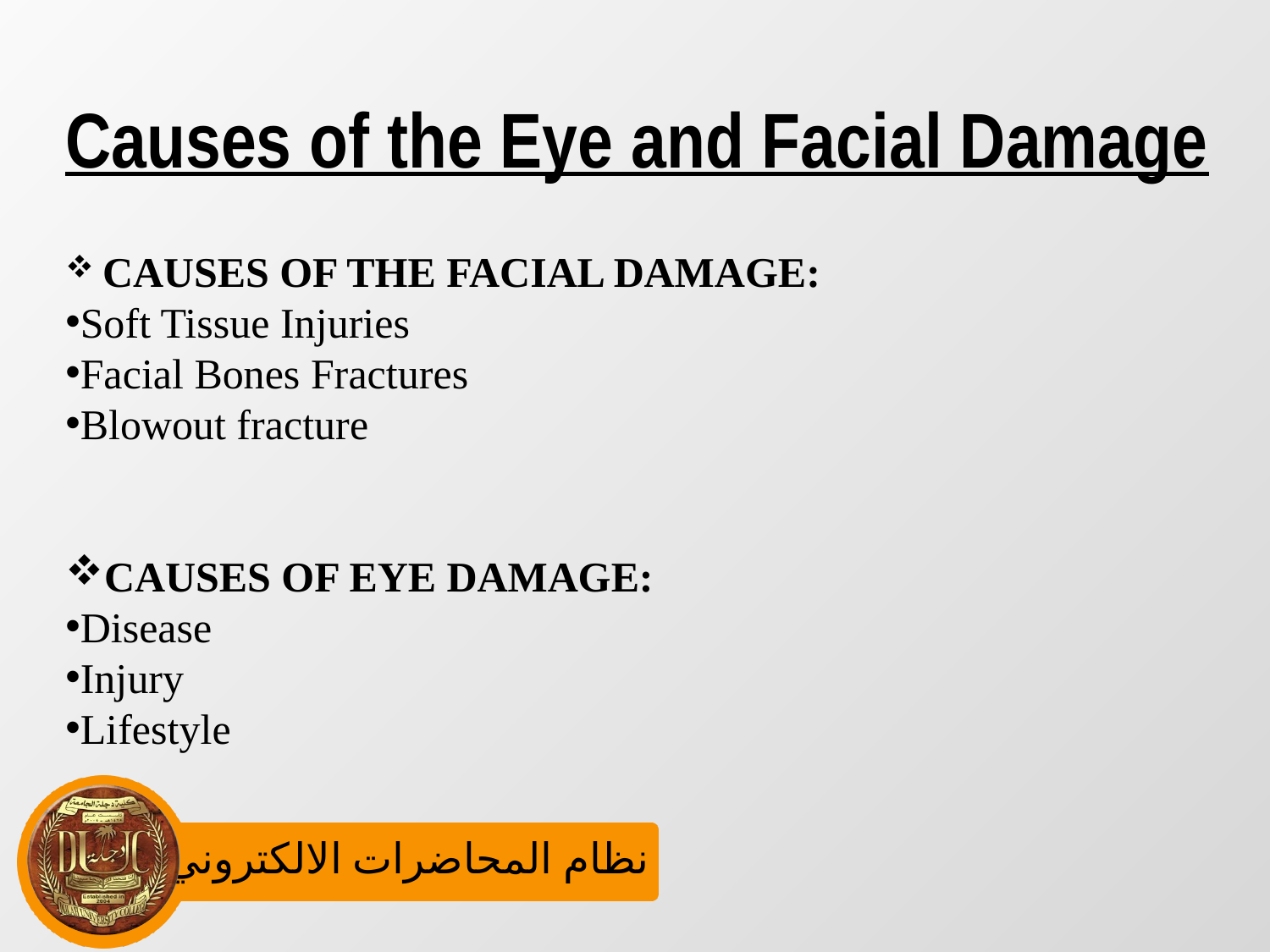

# Causes of the Eye and Facial Damage
 CAUSES OF THE FACIAL DAMAGE:
Soft Tissue Injuries
Facial Bones Fractures
Blowout fracture

CAUSES OF EYE DAMAGE:
Disease
Injury
Lifestyle